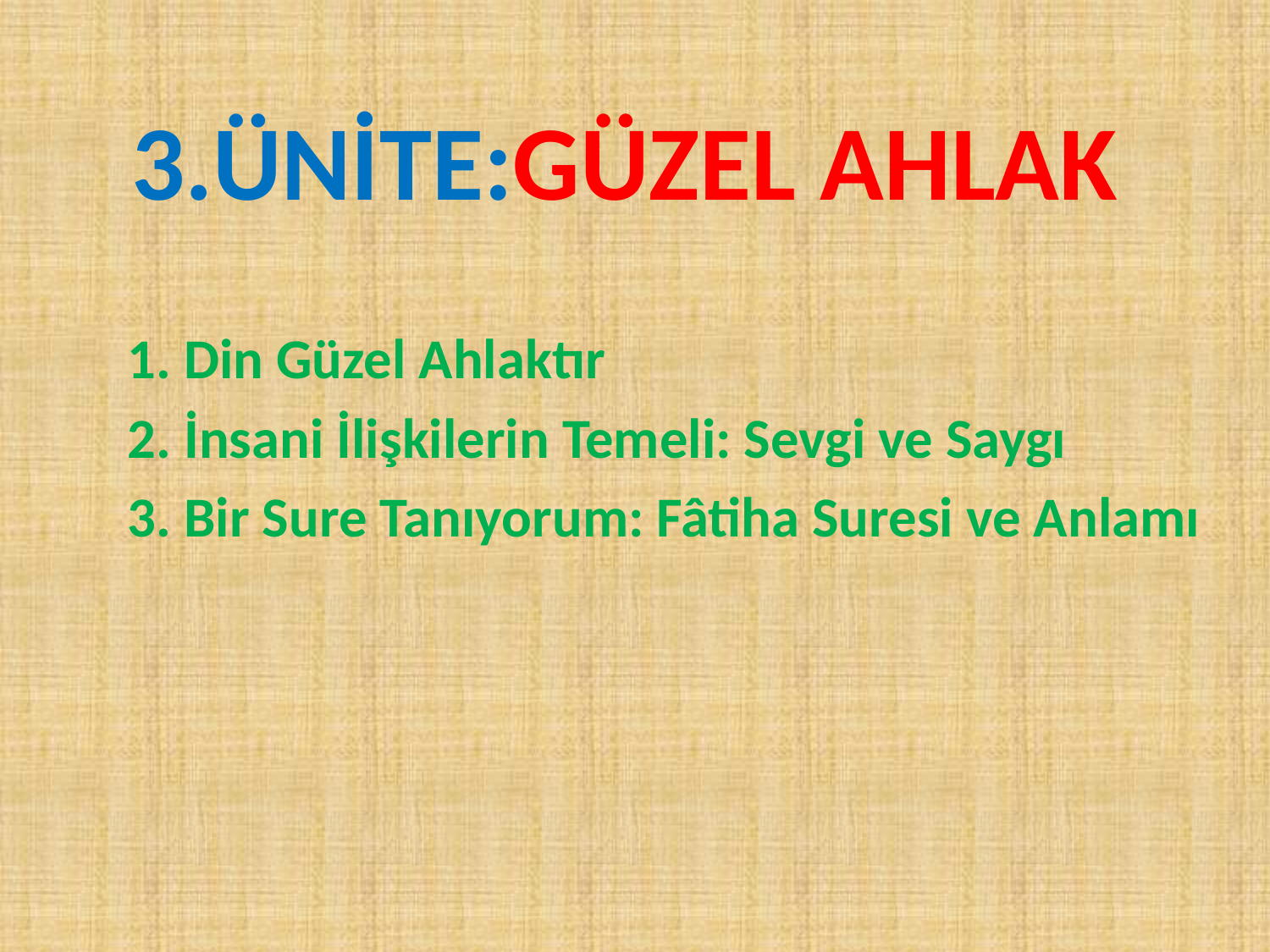

# 3.ÜNİTE:GÜZEL AHLAK
1. Din Güzel Ahlaktır
2. İnsani İlişkilerin Temeli: Sevgi ve Saygı
3. Bir Sure Tanıyorum: Fâtiha Suresi ve Anlamı